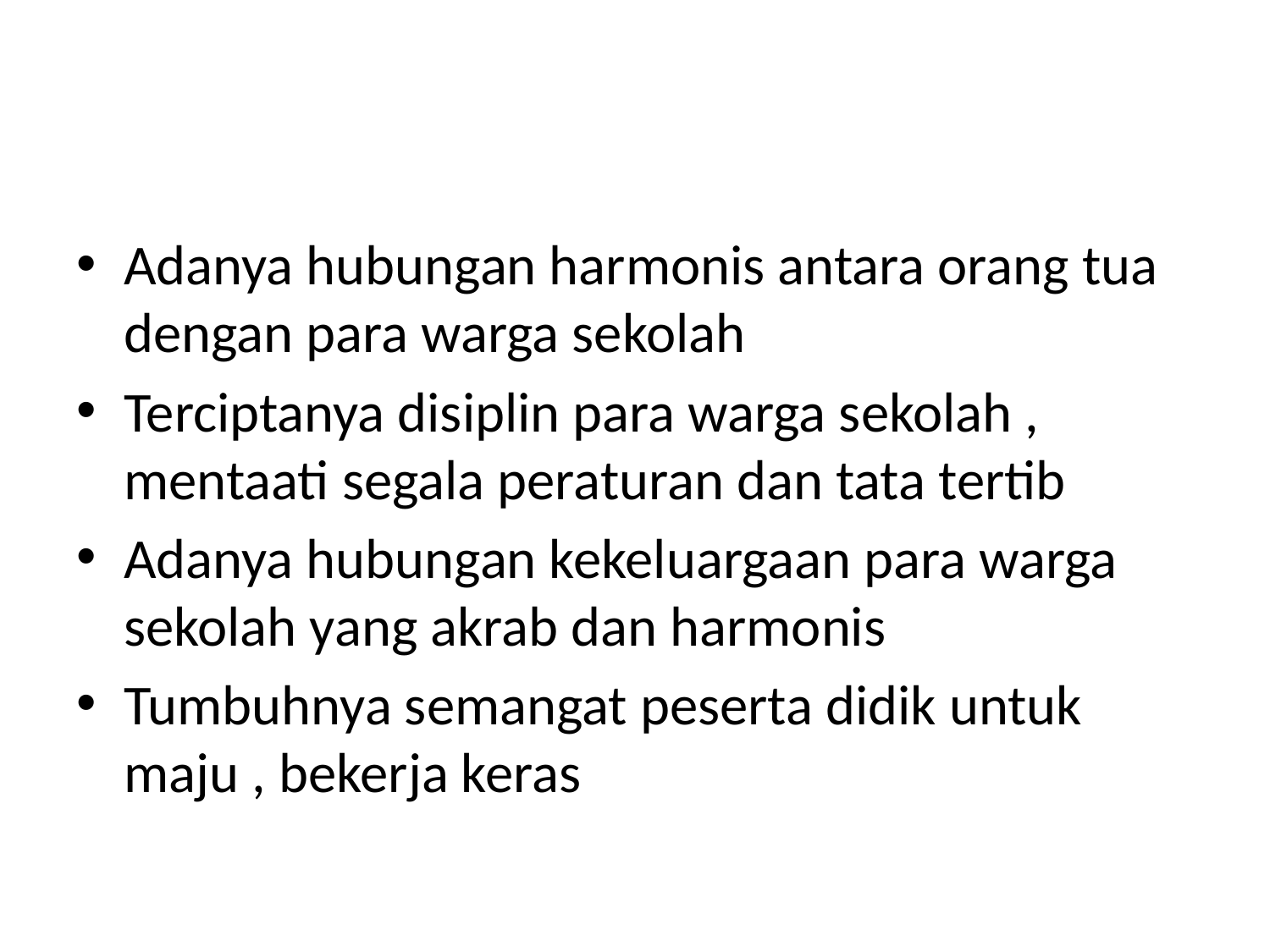

Adanya hubungan harmonis antara orang tua  dengan para warga sekolah
Terciptanya disiplin para warga sekolah , mentaati segala peraturan dan tata tertib
Adanya hubungan kekeluargaan para warga sekolah yang akrab dan harmonis
Tumbuhnya semangat peserta didik untuk maju , bekerja keras